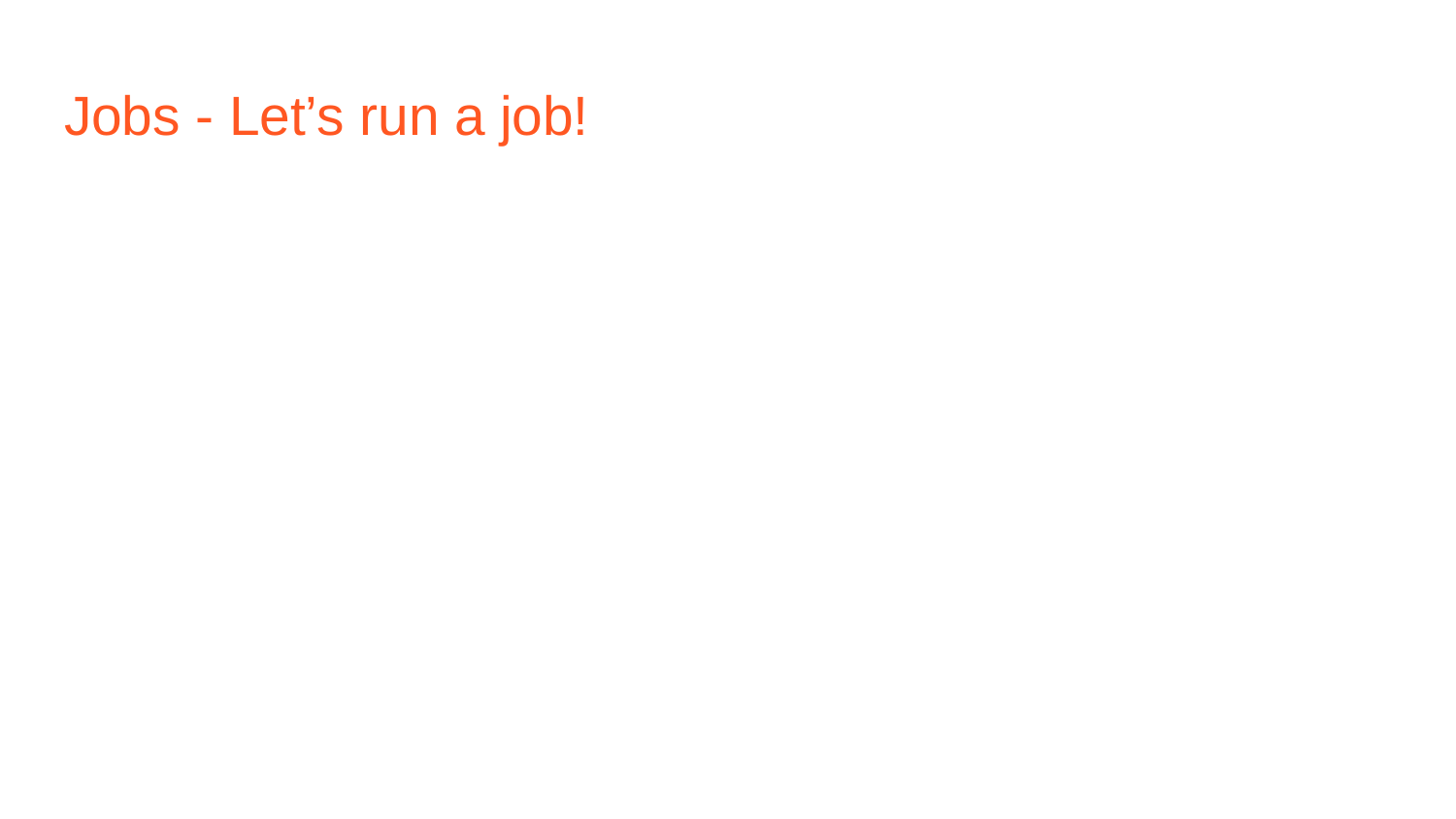

# Jobs - Let’s run a job!